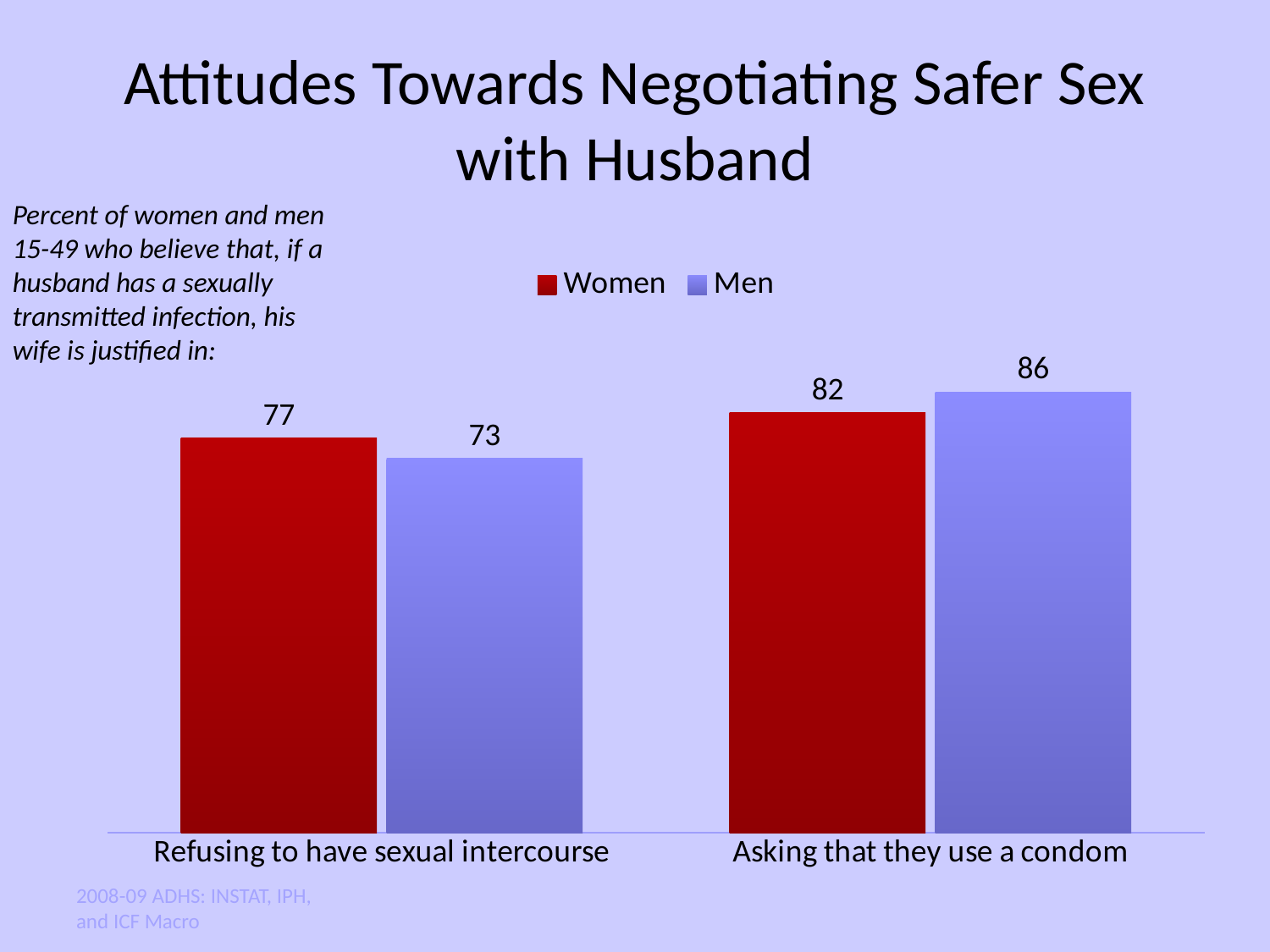

# Attitudes Towards Negotiating Safer Sex with Husband
Percent of women and men 15-49 who believe that, if a husband has a sexually transmitted infection, his wife is justified in:

### Chart

| Category | Women | Men |
|---|---|---|
| Refusing to have sexual intercourse | 77.0 | 73.0 |
| Asking that they use a condom | 82.0 | 86.0 |
2008-09 ADHS: INSTAT, IPH, and ICF Macro